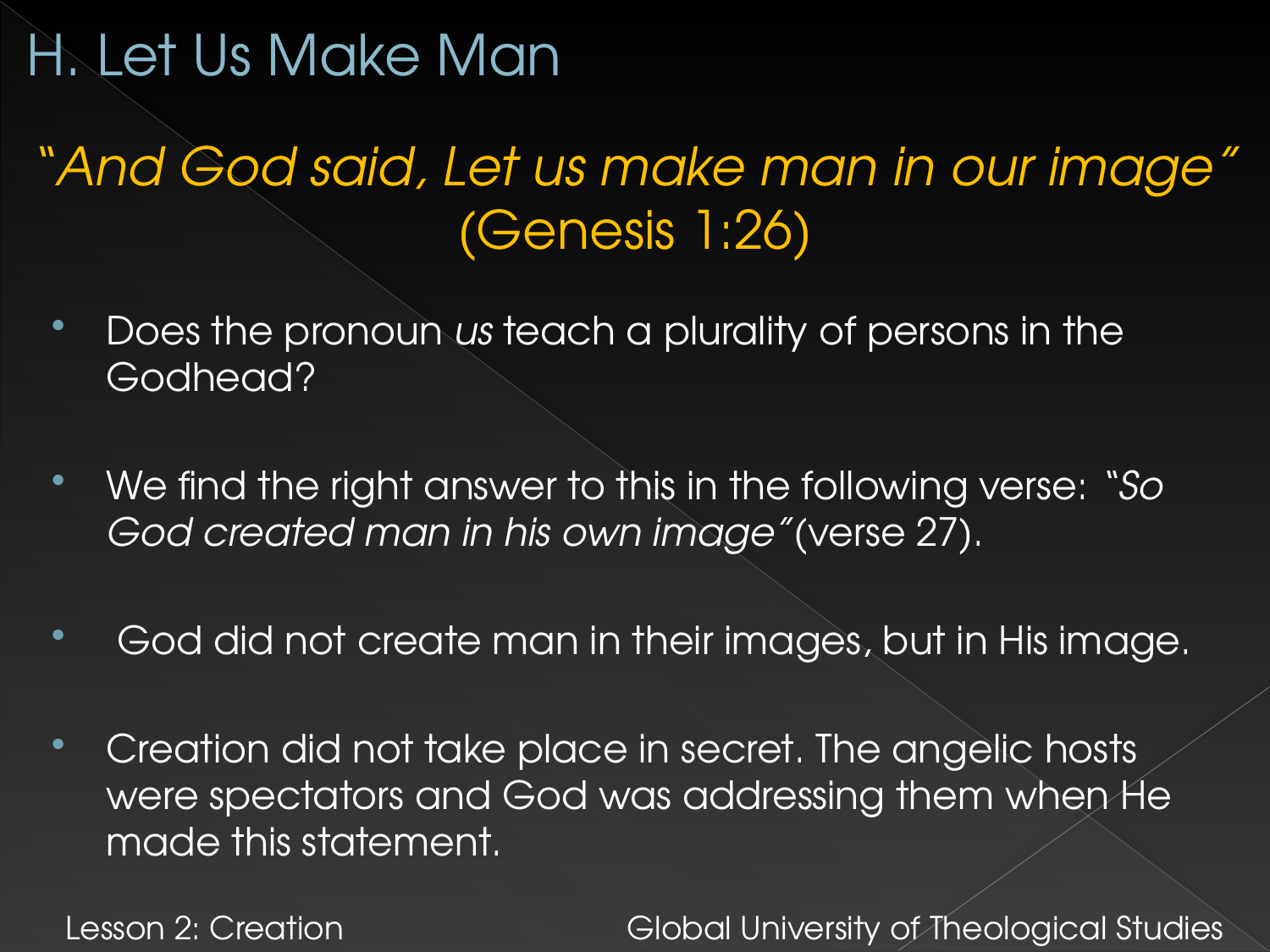

# H. Let Us Make Man
“And God said, Let us make man in our image” (Genesis 1:26)
Does the pronoun us teach a plurality of persons in the Godhead?

We find the right answer to this in the following verse: “So God created man in his own image”(verse 27).

 God did not create man in their images, but in His image.

Creation did not take place in secret. The angelic hosts were spectators and God was addressing them when He made this statement.
Lesson 2: Creation                                Global University of Theological Studies